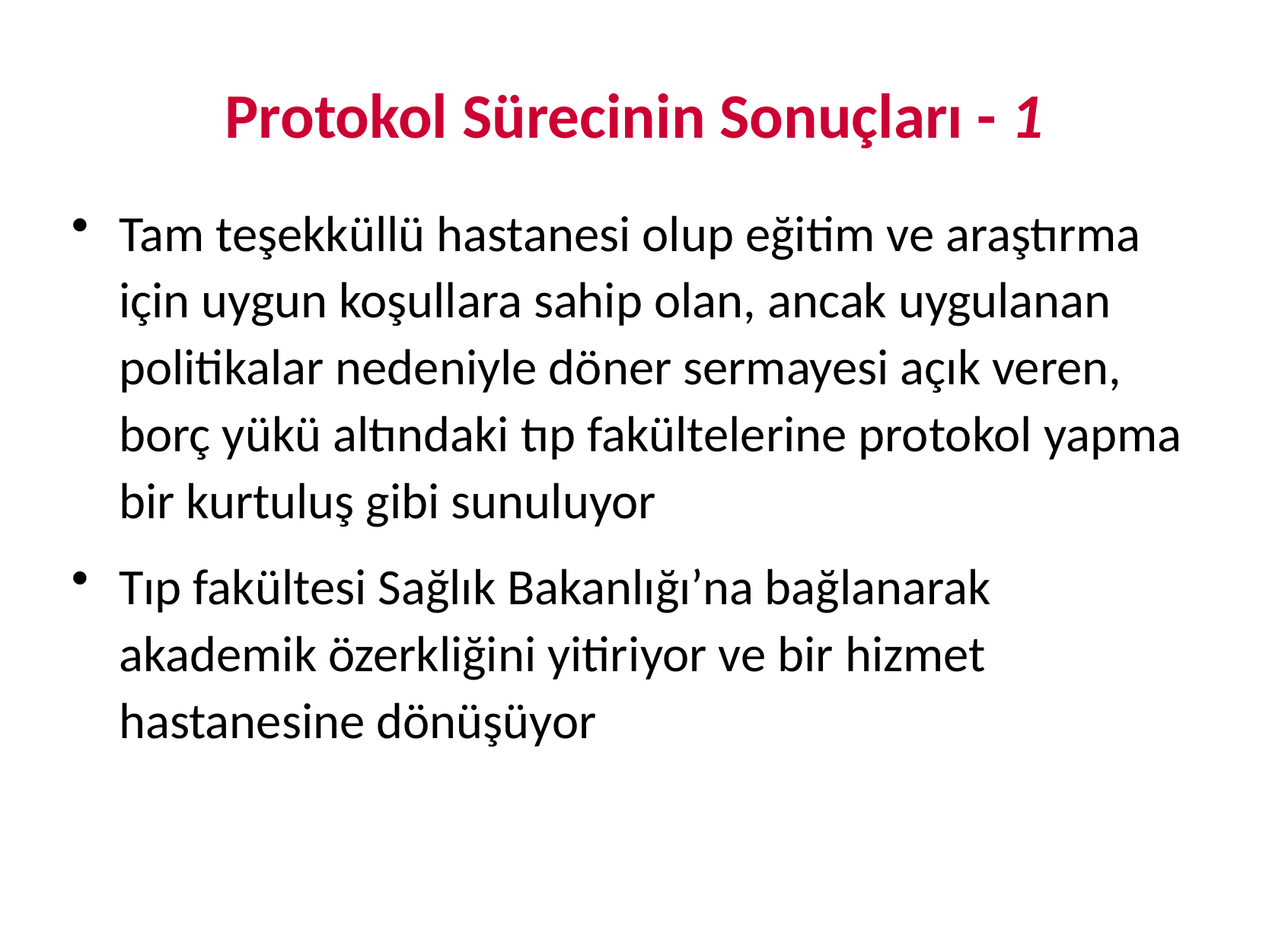

# Protokol Sürecinin Sonuçları - 1
Tam teşekküllü hastanesi olup eğitim ve araştırma için uygun koşullara sahip olan, ancak uygulanan politikalar nedeniyle döner sermayesi açık veren, borç yükü altındaki tıp fakültelerine protokol yapma bir kurtuluş gibi sunuluyor
Tıp fakültesi Sağlık Bakanlığı’na bağlanarak akademik özerkliğini yitiriyor ve bir hizmet hastanesine dönüşüyor